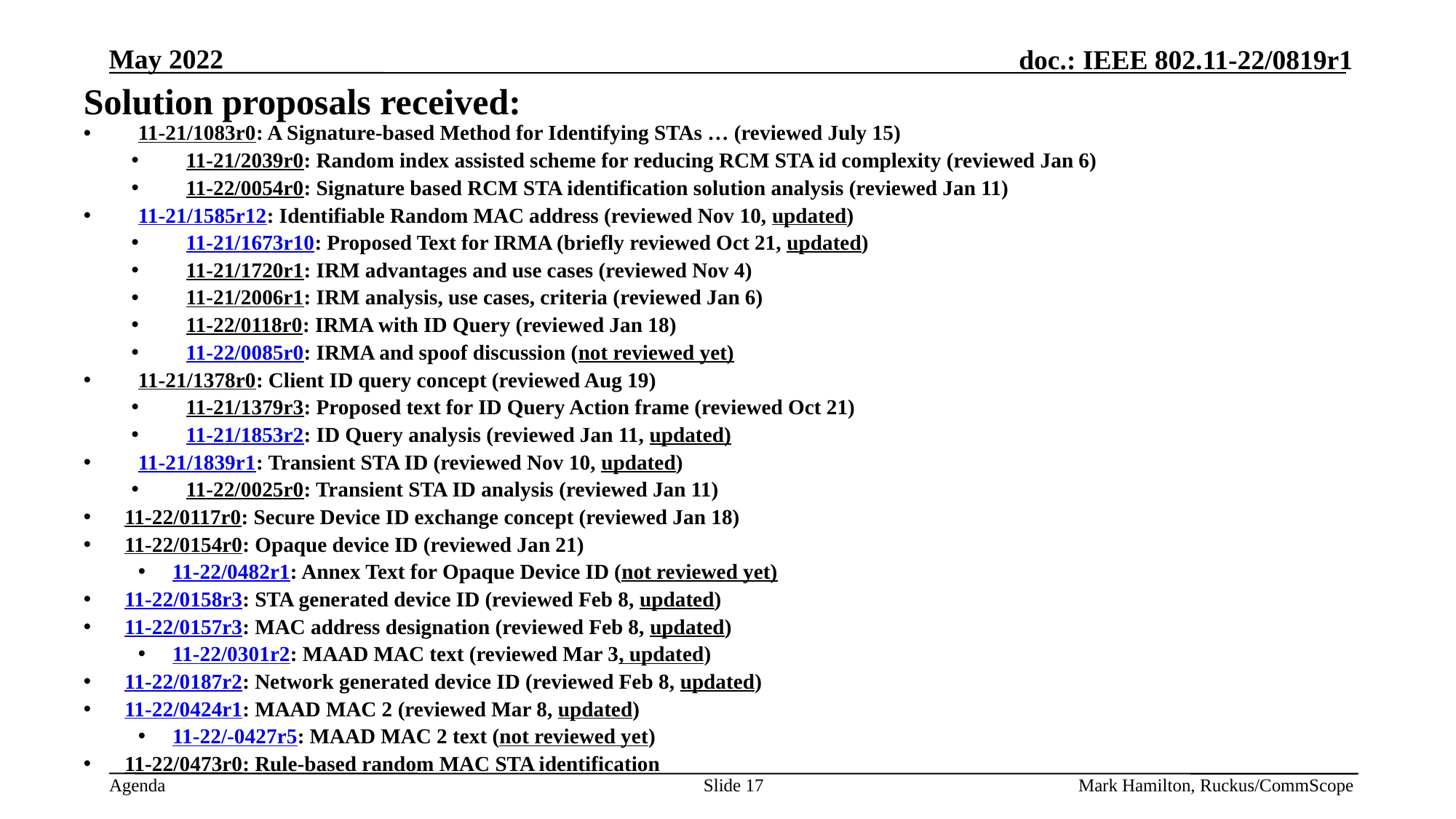

Solution proposals received:
11-21/1083r0: A Signature-based Method for Identifying STAs … (reviewed July 15)
11-21/2039r0: Random index assisted scheme for reducing RCM STA id complexity (reviewed Jan 6)
11-22/0054r0: Signature based RCM STA identification solution analysis (reviewed Jan 11)
11-21/1585r12: Identifiable Random MAC address (reviewed Nov 10, updated)
11-21/1673r10: Proposed Text for IRMA (briefly reviewed Oct 21, updated)
11-21/1720r1: IRM advantages and use cases (reviewed Nov 4)
11-21/2006r1: IRM analysis, use cases, criteria (reviewed Jan 6)
11-22/0118r0: IRMA with ID Query (reviewed Jan 18)
11-22/0085r0: IRMA and spoof discussion (not reviewed yet)
11-21/1378r0: Client ID query concept (reviewed Aug 19)
11-21/1379r3: Proposed text for ID Query Action frame (reviewed Oct 21)
11-21/1853r2: ID Query analysis (reviewed Jan 11, updated)
11-21/1839r1: Transient STA ID (reviewed Nov 10, updated)
11-22/0025r0: Transient STA ID analysis (reviewed Jan 11)
11-22/0117r0: Secure Device ID exchange concept (reviewed Jan 18)
11-22/0154r0: Opaque device ID (reviewed Jan 21)
11-22/0482r1: Annex Text for Opaque Device ID (not reviewed yet)
11-22/0158r3: STA generated device ID (reviewed Feb 8, updated)
11-22/0157r3: MAC address designation (reviewed Feb 8, updated)
11-22/0301r2: MAAD MAC text (reviewed Mar 3, updated)
11-22/0187r2: Network generated device ID (reviewed Feb 8, updated)
11-22/0424r1: MAAD MAC 2 (reviewed Mar 8, updated)
11-22/-0427r5: MAAD MAC 2 text (not reviewed yet)
11-22/0473r0: Rule-based random MAC STA identification

Slide 17